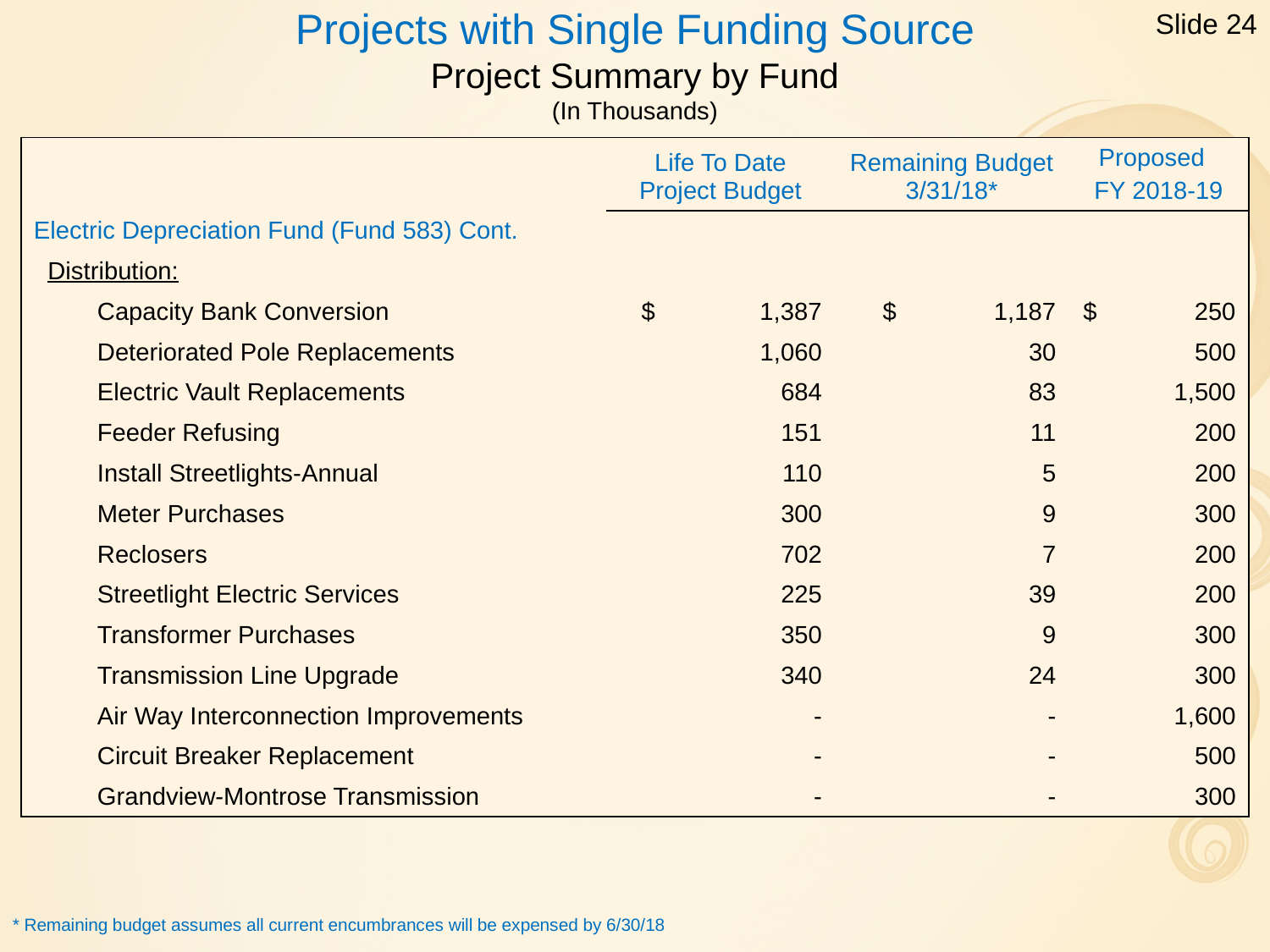

Slide 24
# Projects with Single Funding Source Project Summary by Fund (In Thousands)
|  | Life To Date Project Budget | Remaining Budget 3/31/18\* | Proposed FY 2018-19 |
| --- | --- | --- | --- |
| Electric Depreciation Fund (Fund 583) Cont. |  |  |  |
| Distribution: |  |  |  |
| Capacity Bank Conversion | $ 1,387 | $ 1,187 | $ 250 |
| Deteriorated Pole Replacements | 1,060 | 30 | 500 |
| Electric Vault Replacements | 684 | 83 | 1,500 |
| Feeder Refusing | 151 | 11 | 200 |
| Install Streetlights-Annual | 110 | 5 | 200 |
| Meter Purchases | 300 | 9 | 300 |
| Reclosers | 702 | 7 | 200 |
| Streetlight Electric Services | 225 | 39 | 200 |
| Transformer Purchases | 350 | 9 | 300 |
| Transmission Line Upgrade | 340 | 24 | 300 |
| Air Way Interconnection Improvements | - | - | 1,600 |
| Circuit Breaker Replacement | - | - | 500 |
| Grandview-Montrose Transmission | - | - | 300 |
* Remaining budget assumes all current encumbrances will be expensed by 6/30/18